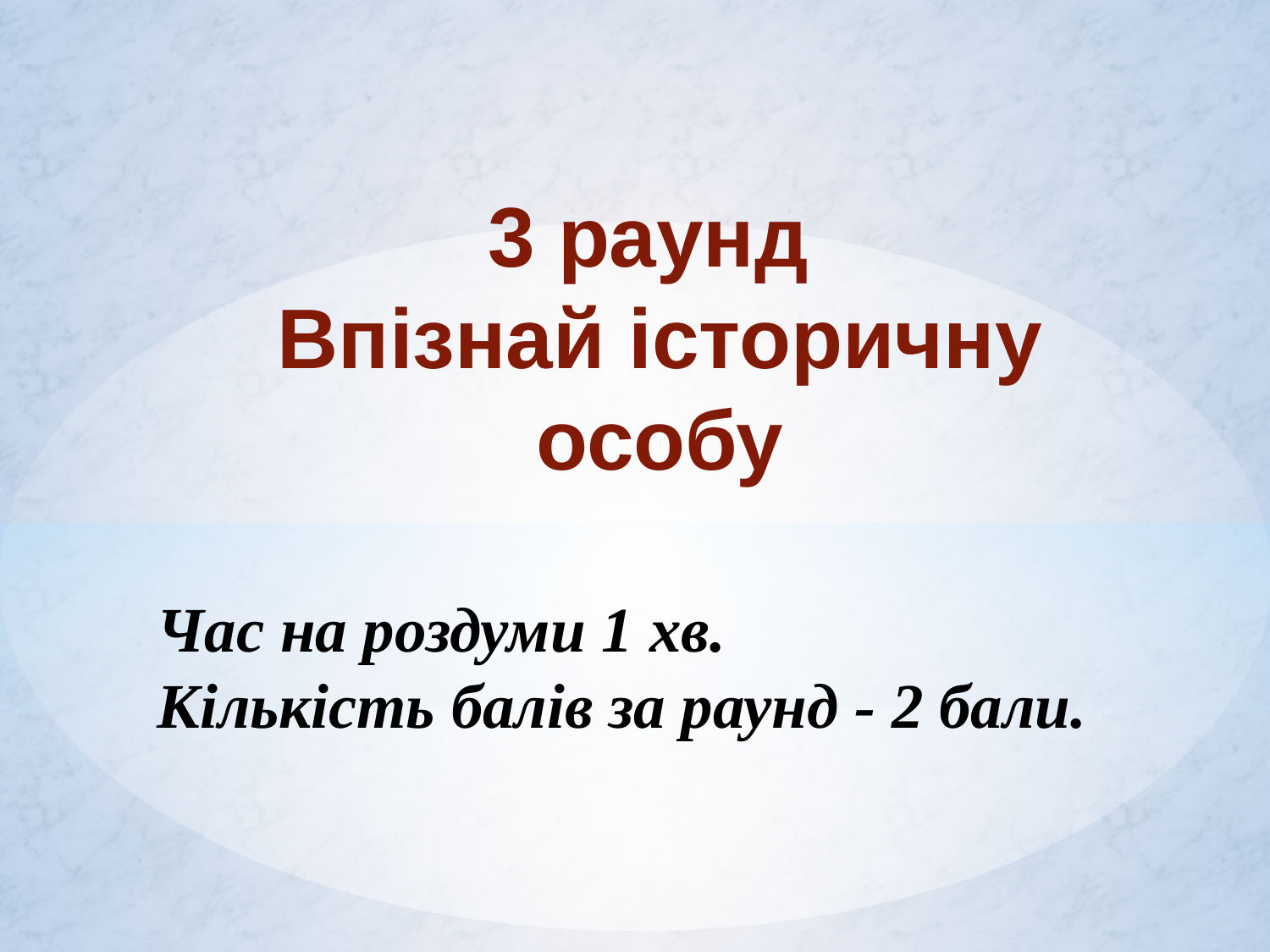

3 раунд
Впізнай історичну особу

Час на роздуми 1 хв.
Кількість балів за раунд - 2 бали.